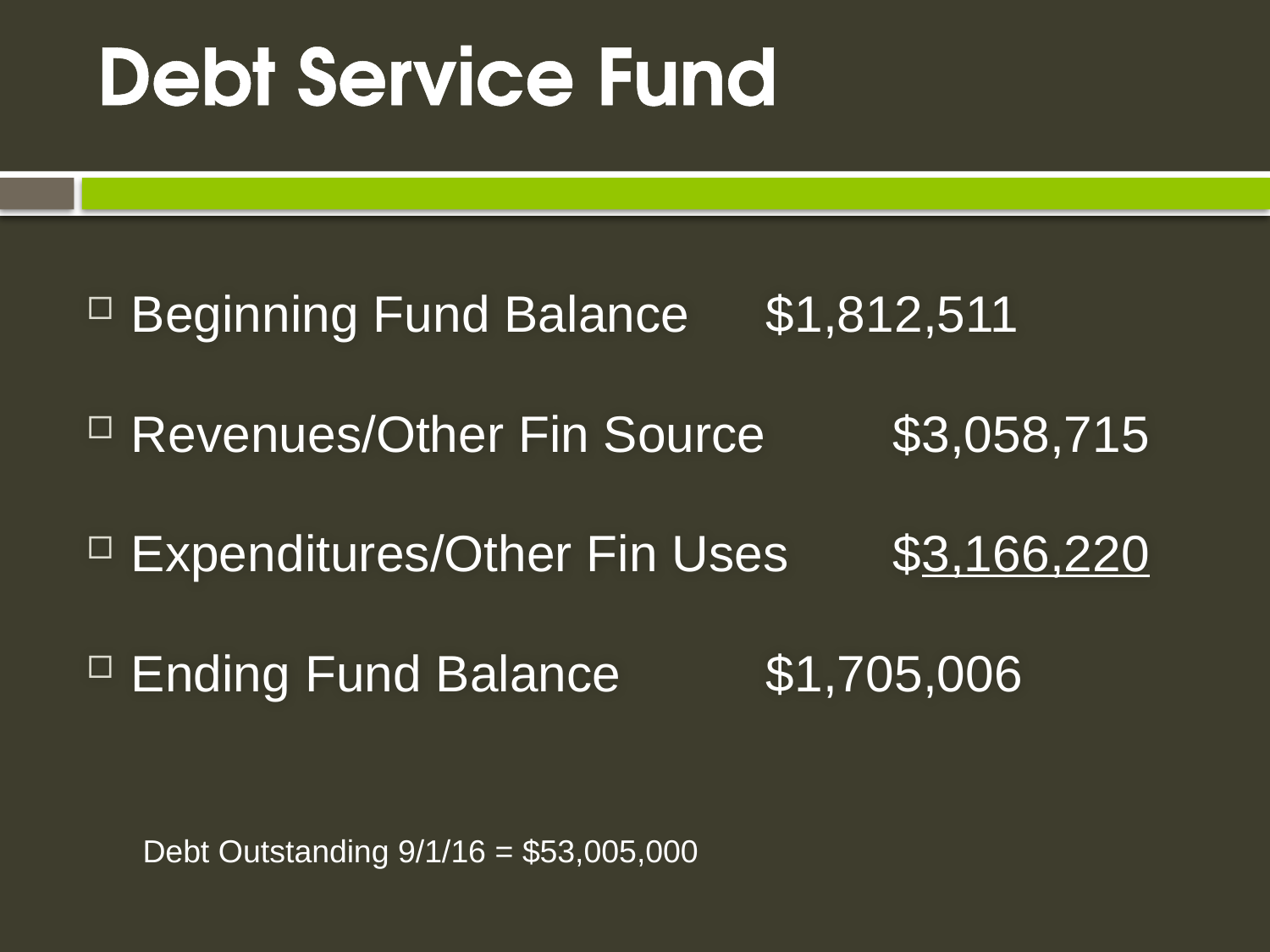

# Debt Service Fund
Beginning Fund Balance	$1,812,511

Revenues/Other Fin Source	$3,058,715

Expenditures/Other Fin Uses	$3,166,220

Ending Fund Balance		$1,705,006
Debt Outstanding 9/1/16 = $53,005,000